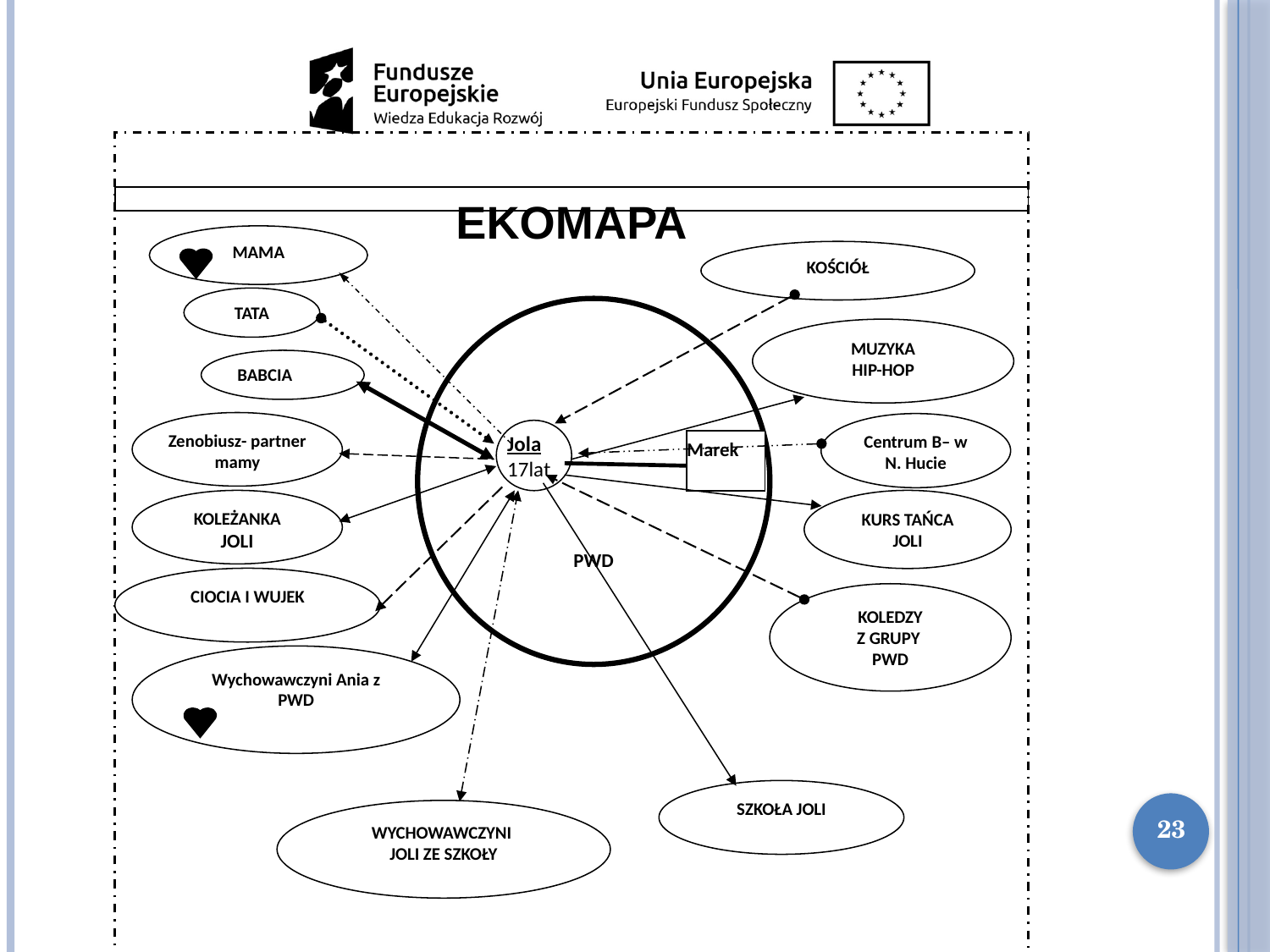

EKOMAPA
MAMA
KOŚCIÓŁ

TATA

         11 lat

PWD

MUZYKA
HIP-HOP
BABCIA

Zenobiusz- partner mamy
Centrum B– w N. Hucie
Jola
17lat
Marek

KOLEŻANKA
JOLI

KURS TAŃCA
JOLI
CIOCIA I WUJEK
KOLEDZY
Z GRUPY
PWD
Wychowawczyni Ania z PWD

SZKOŁA JOLI
WYCHOWAWCZYNI
JOLI ZE SZKOŁY

23